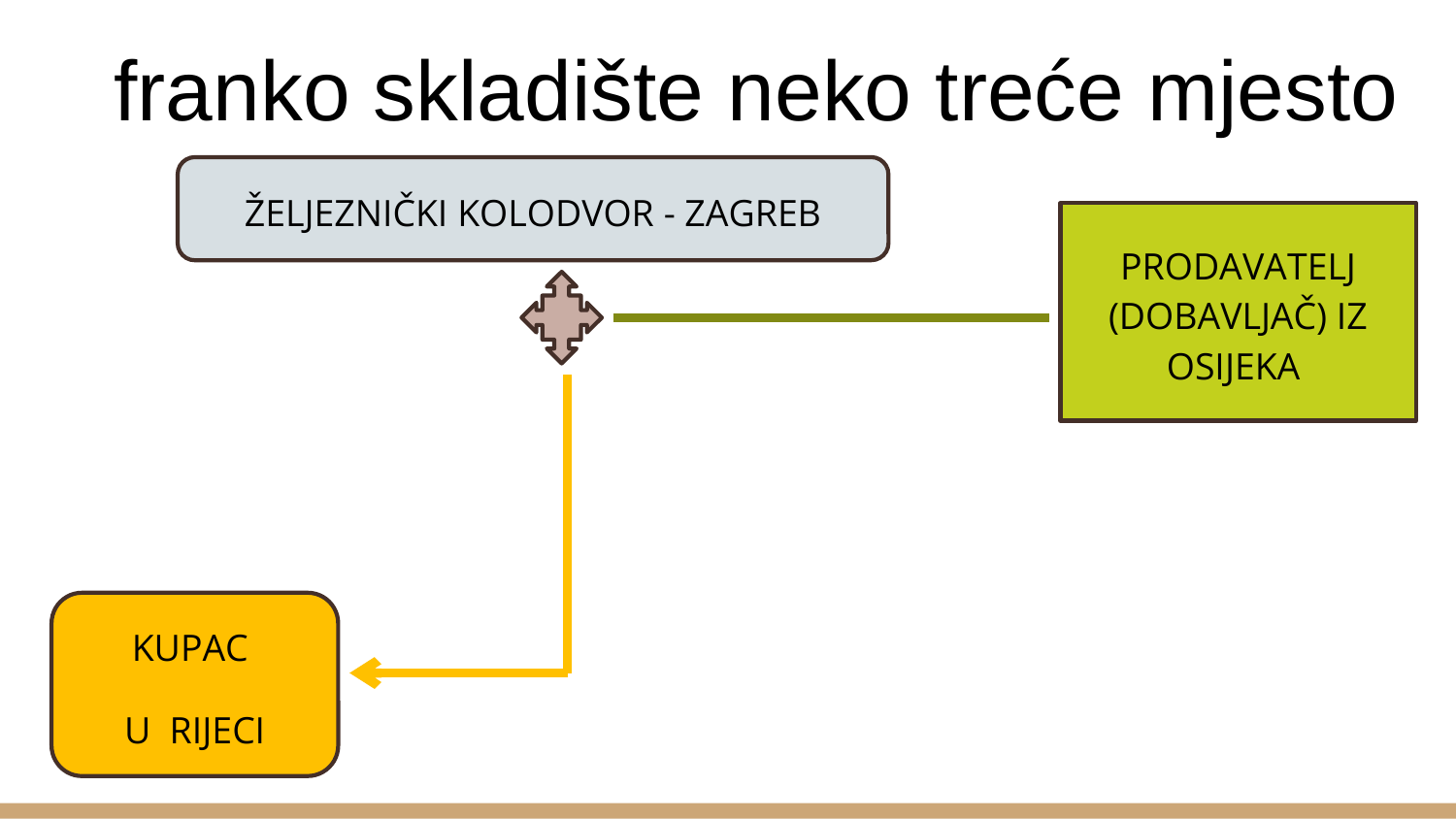

# franko skladište neko treće mjesto
ŽELJEZNIČKI KOLODVOR - ZAGREB
PRODAVATELJ (DOBAVLJAČ) IZ OSIJEKA

KUPAC
U  RIJECI